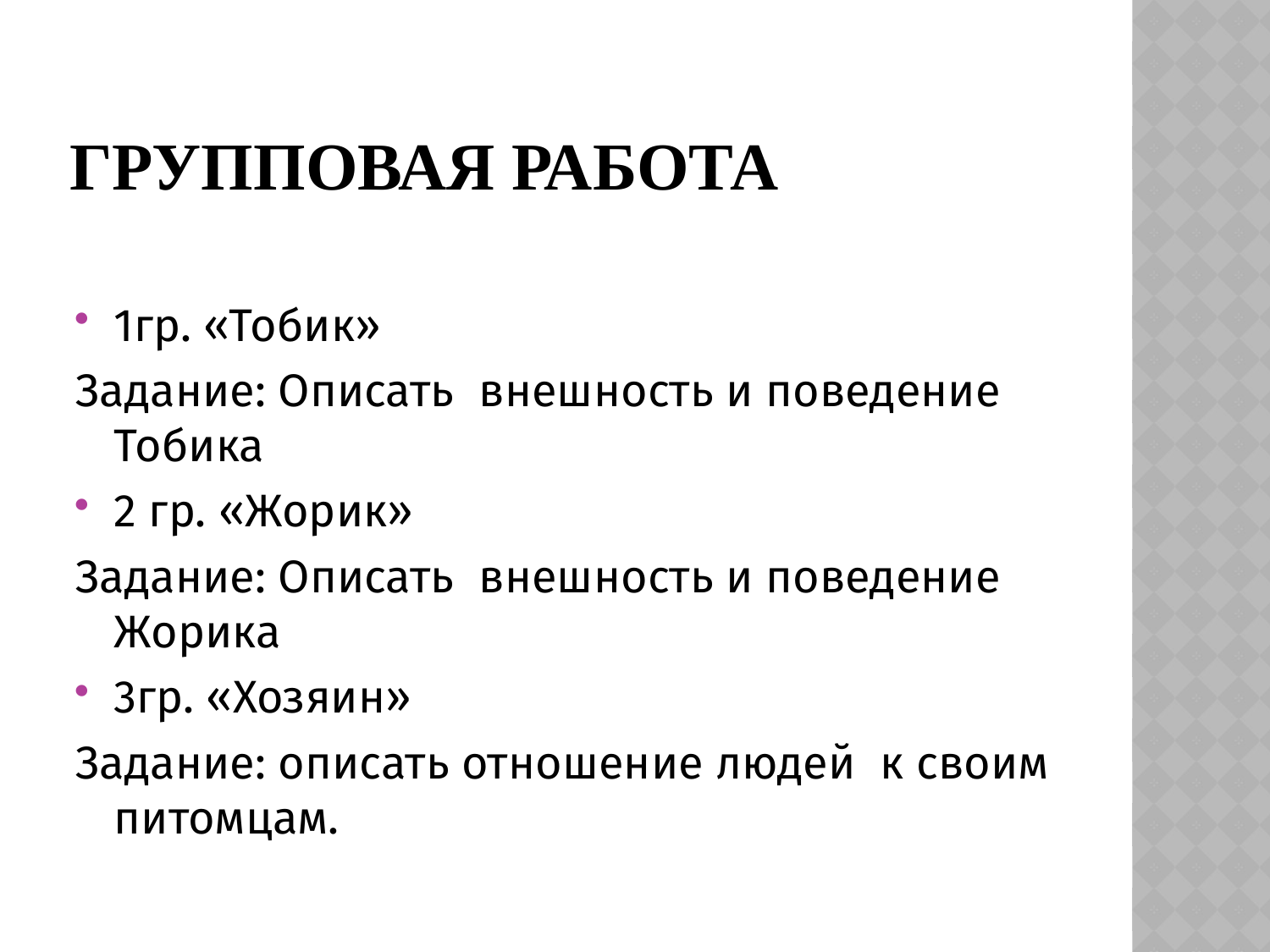

# Групповая работа

1гр. «Тобик»
Задание: Описать  внешность и поведение Тобика
2 гр. «Жорик»
Задание: Описать  внешность и поведение Жорика
3гр. «Хозяин»
Задание: описать отношение людей  к своим питомцам.